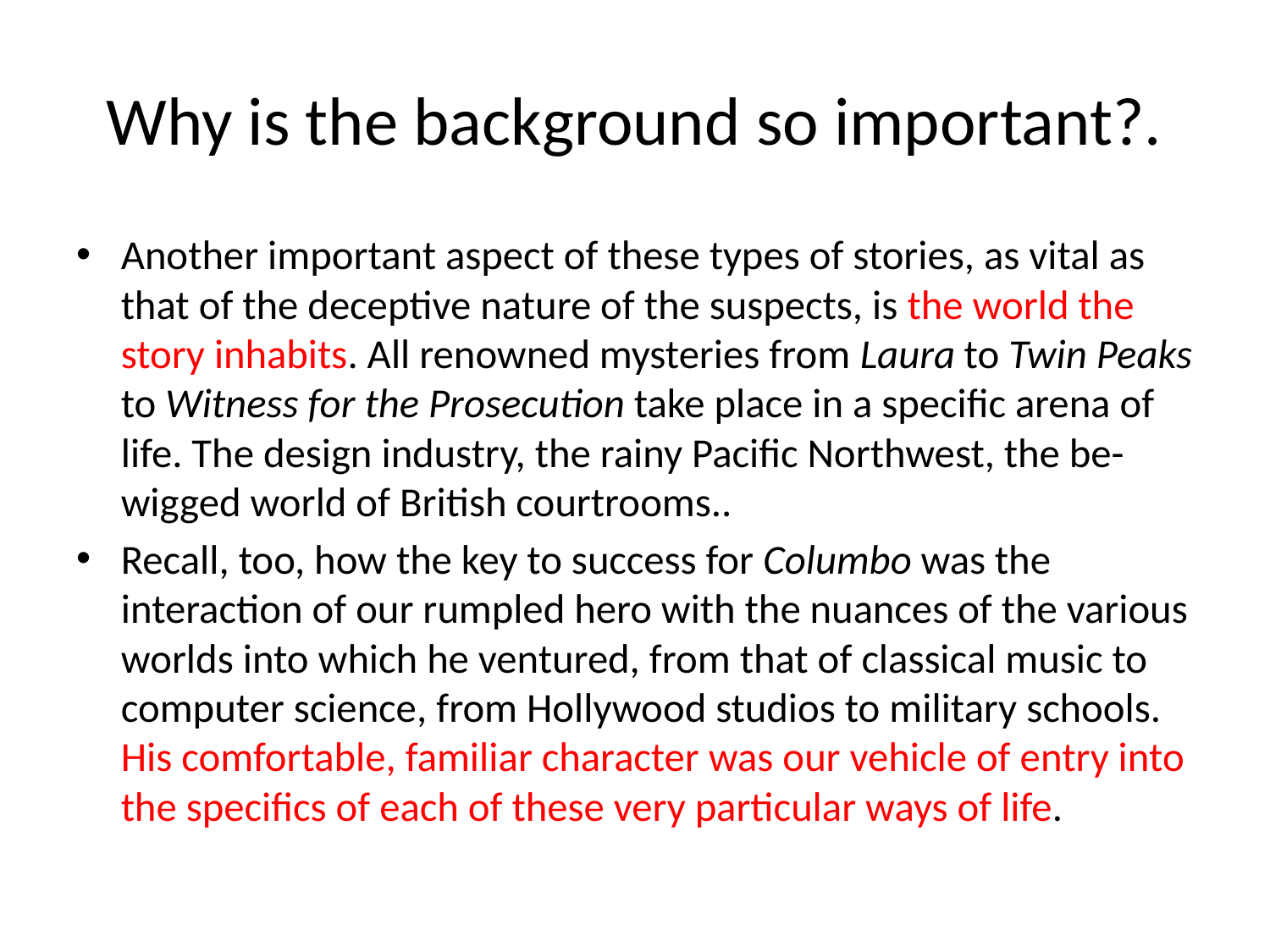

# Why is the background so important?.
Another important aspect of these types of stories, as vital as that of the deceptive nature of the suspects, is the world the story inhabits. All renowned mysteries from Laura to Twin Peaks to Witness for the Prosecution take place in a specific arena of life. The design industry, the rainy Pacific Northwest, the be-wigged world of British courtrooms..
Recall, too, how the key to success for Columbo was the interaction of our rumpled hero with the nuances of the various worlds into which he ventured, from that of classical music to computer science, from Hollywood studios to military schools. His comfortable, familiar character was our vehicle of entry into the specifics of each of these very particular ways of life.